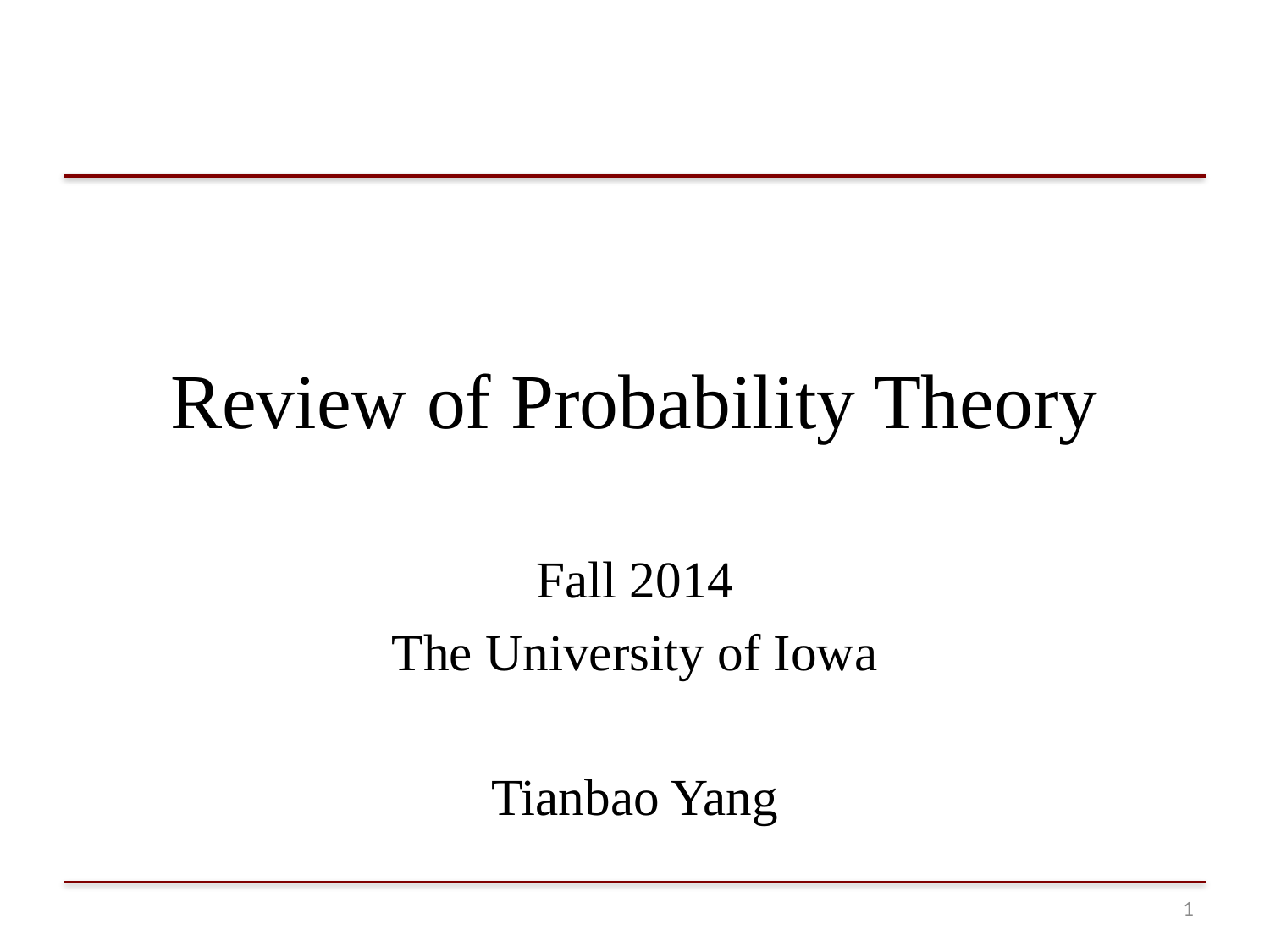

# Review of Probability Theory
Fall 2014
The University of Iowa

Tianbao Yang
1